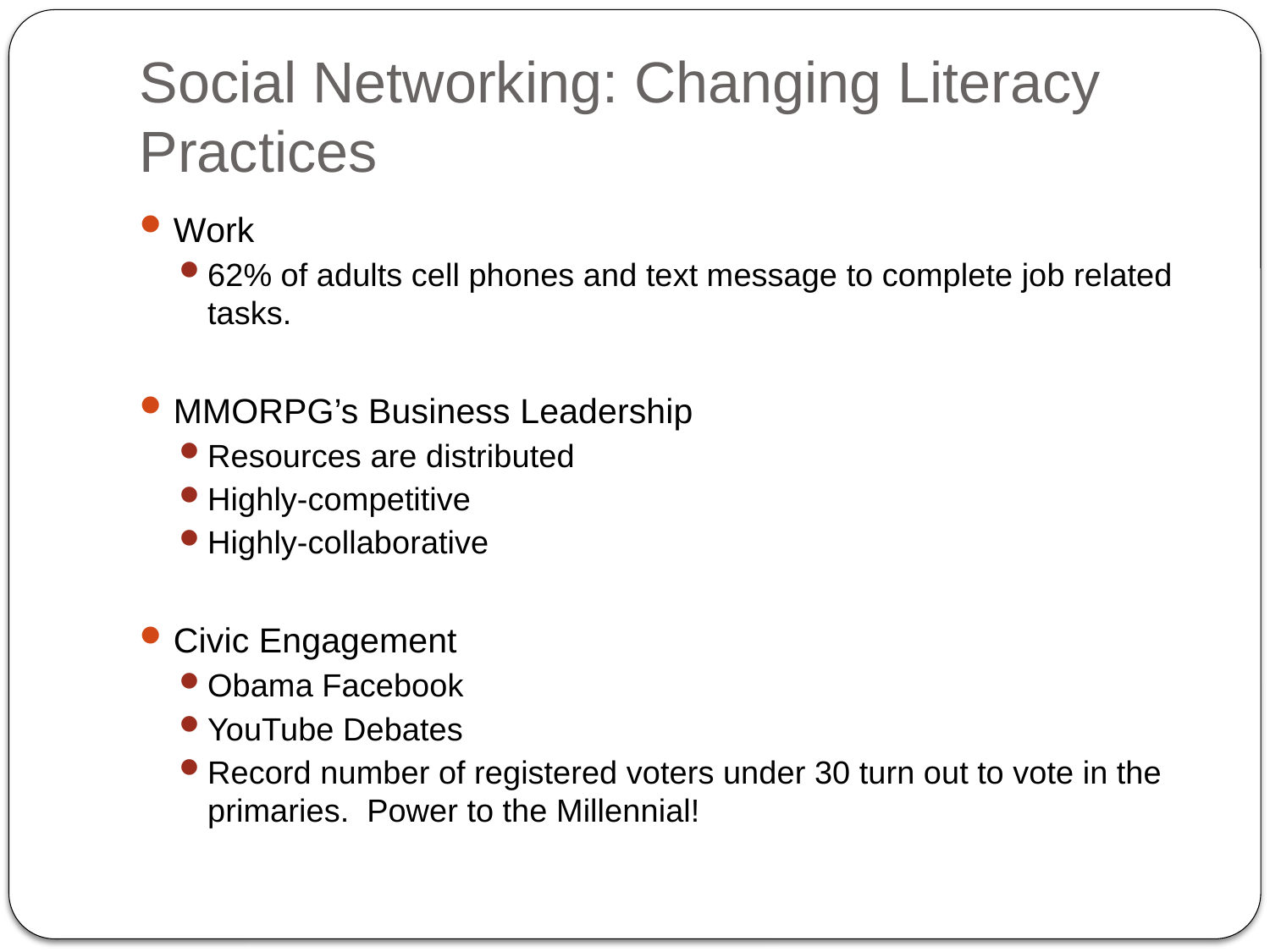

# Social Networking: Changing Literacy Practices
Work
62% of adults cell phones and text message to complete job related tasks.

MMORPG’s Business Leadership
Resources are distributed
Highly-competitive
Highly-collaborative

Civic Engagement
Obama Facebook
YouTube Debates
Record number of registered voters under 30 turn out to vote in the primaries.  Power to the Millennial!